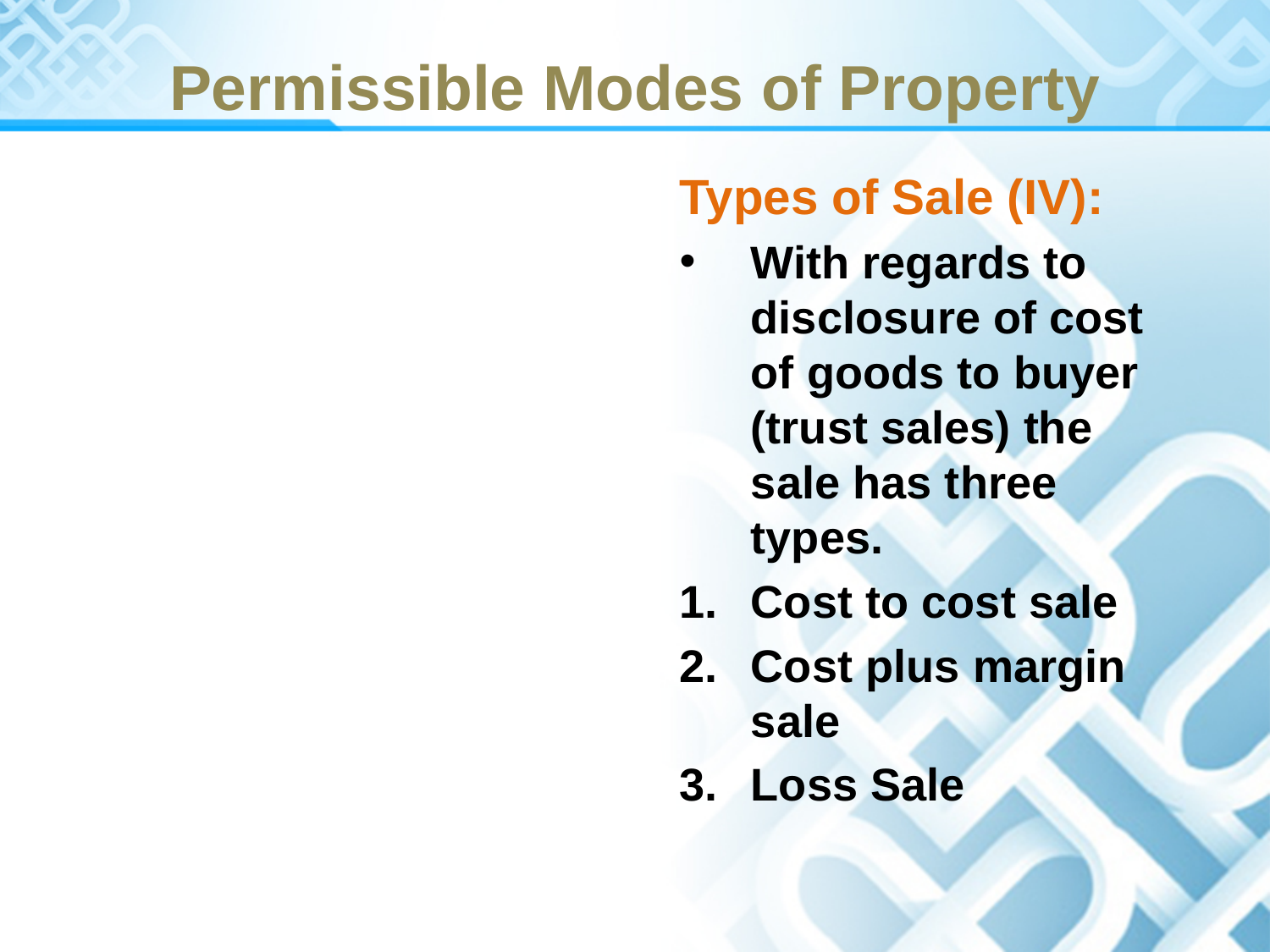

Permissible Modes of Property
Types of Sale (IV):
With regards to disclosure of cost of goods to buyer (trust sales) the sale has three types.
Cost to cost sale
Cost plus margin sale
Loss Sale